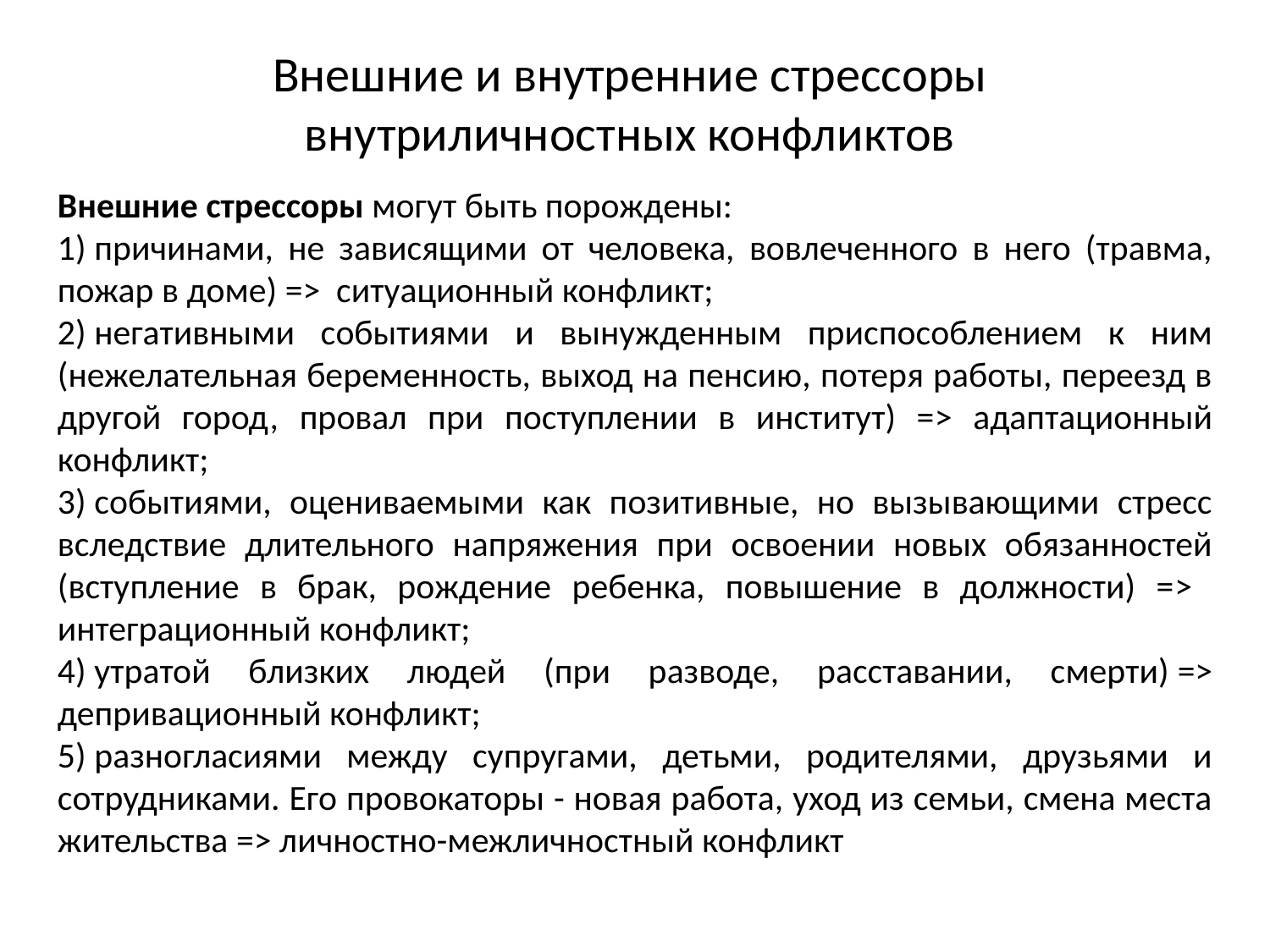

Внешние и внутренние стрессоры внутриличностных конфликтов
Внешние стрессоры могут быть порождены:
1) причинами, не зависящими от человека, вовлеченного в него (травма, пожар в доме) =>  ситуационный конфликт;
2) негативными событиями и вынужденным приспособлением к ним (нежелательная беременность, выход на пенсию, потеря работы, переезд в другой город, провал при поступлении в институт) => адаптационный конфликт;
3) событиями, оцениваемыми как позитивные, но вызывающими стресс вследствие длительного напряжения при освоении новых обязанностей (вступление в брак, рождение ребенка, повышение в должности) =>  интеграционный конфликт;
4) утратой близких людей (при разводе, расставании, смерти) => депривационный конфликт;
5) разногласиями между супругами, детьми, родителями, друзьями и сотрудниками. Его провокаторы - новая работа, уход из семьи, смена места жительства => личностно-межличностный конфликт